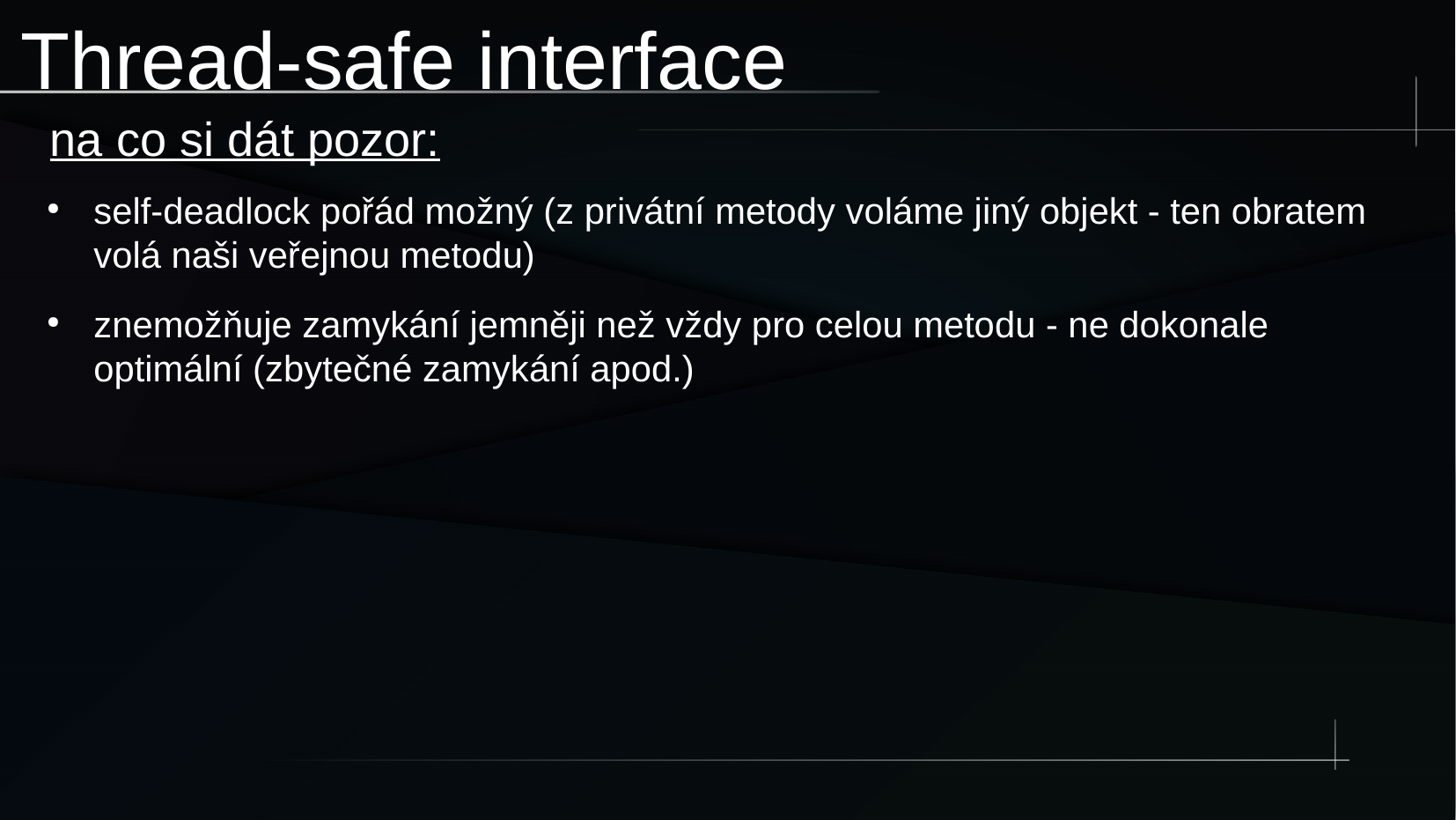

Thread-safe interface
na co si dát pozor:
self-deadlock pořád možný (z privátní metody voláme jiný objekt - ten obratem volá naši veřejnou metodu)
znemožňuje zamykání jemněji než vždy pro celou metodu - ne dokonale optimální (zbytečné zamykání apod.)